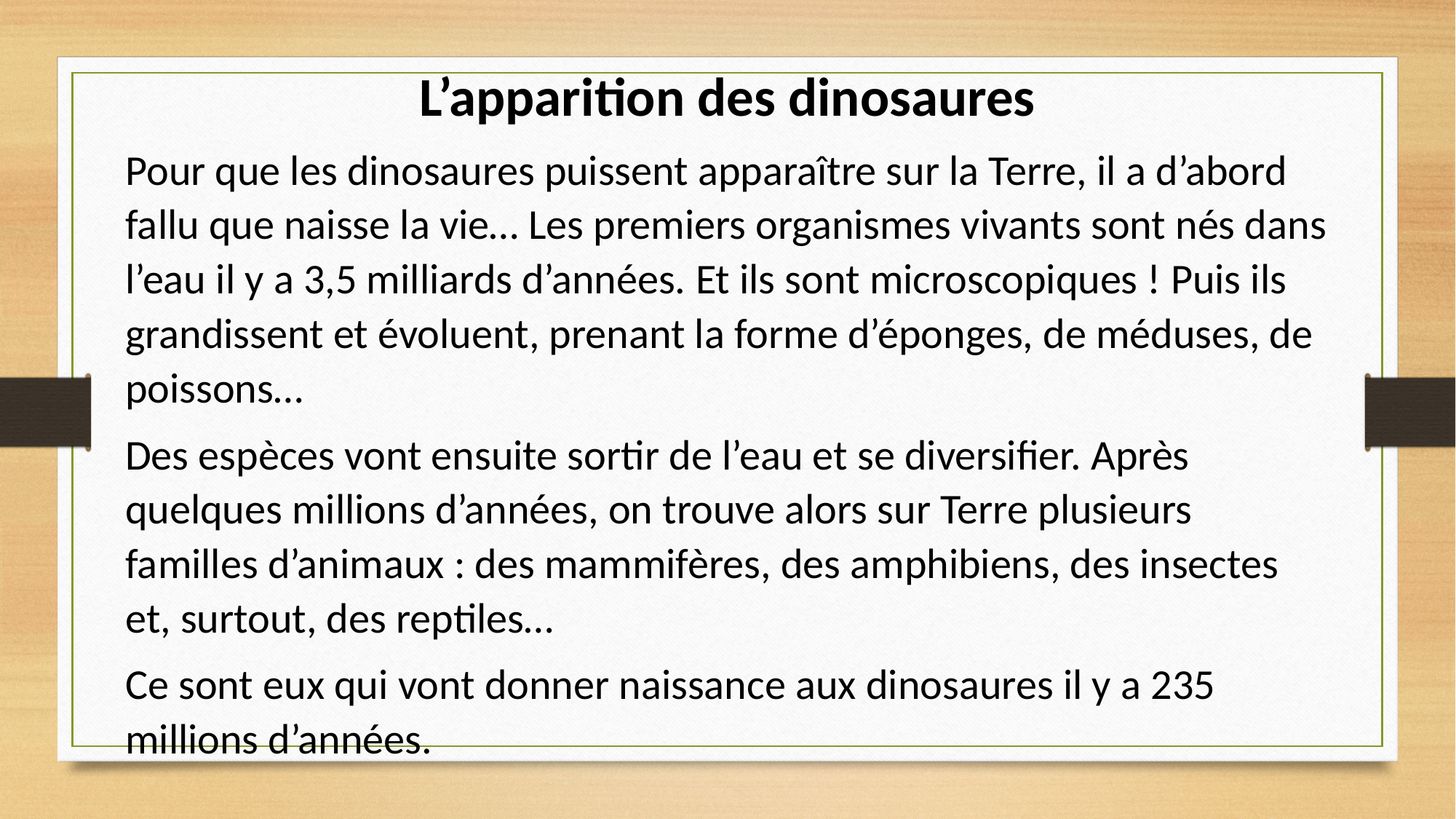

L’apparition des dinosaures
Pour que les dinosaures puissent apparaître sur la Terre, il a d’abord fallu que naisse la vie… Les premiers organismes vivants sont nés dans l’eau il y a 3,5 milliards d’années. Et ils sont microscopiques ! Puis ils grandissent et évoluent, prenant la forme d’éponges, de méduses, de poissons…
Des espèces vont ensuite sortir de l’eau et se diversifier. Après quelques millions d’années, on trouve alors sur Terre plusieurs familles d’animaux : des mammifères, des amphibiens, des insectes et, surtout, des reptiles…
Ce sont eux qui vont donner naissance aux dinosaures il y a 235 millions d’années.